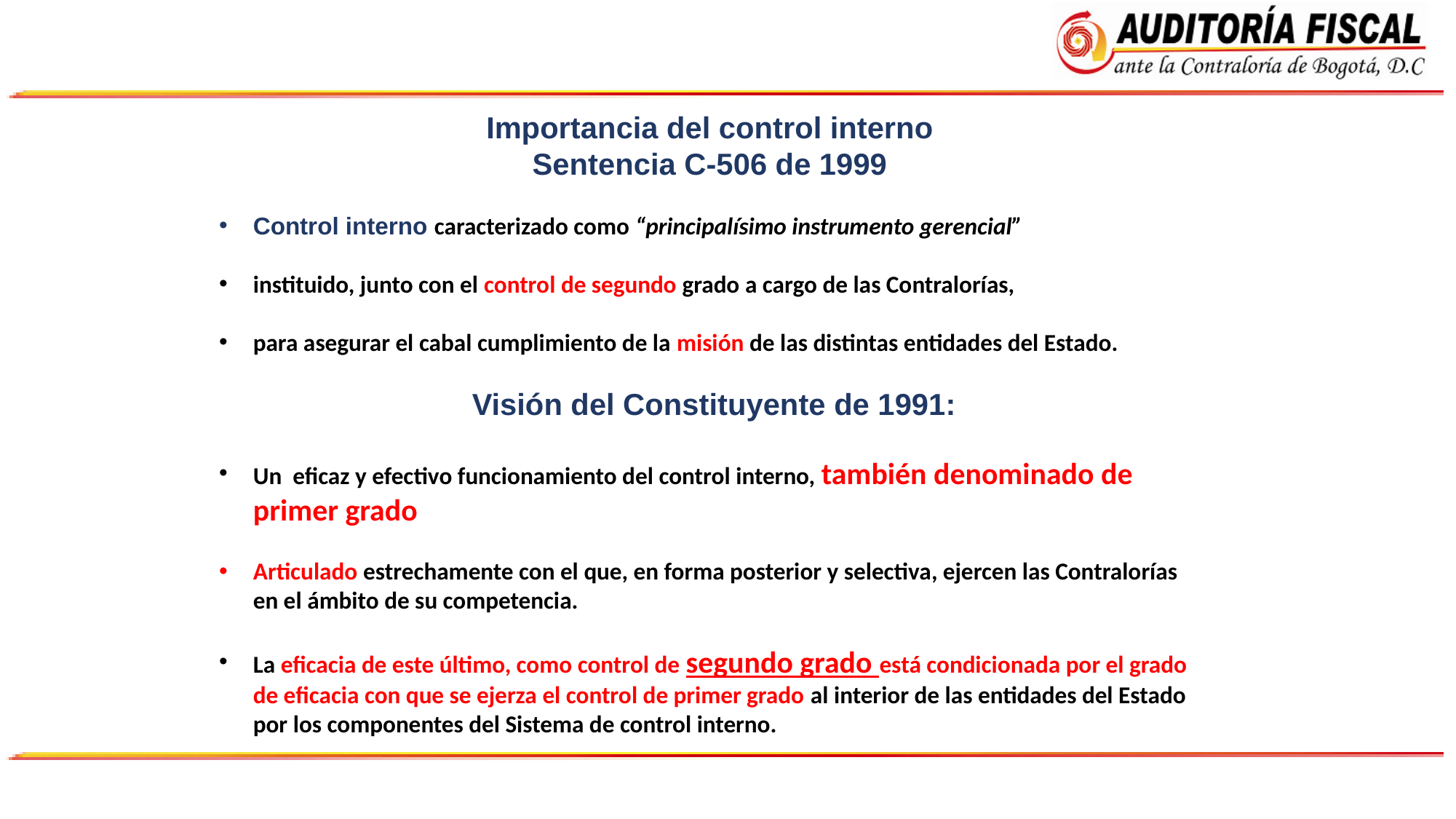

Importancia del control interno
Sentencia C-506 de 1999

Control interno caracterizado como “principalísimo instrumento gerencial”

instituido, junto con el control de segundo grado a cargo de las Contralorías,

para asegurar el cabal cumplimiento de la misión de las distintas entidades del Estado.

Visión del Constituyente de 1991:

Un  eficaz y efectivo funcionamiento del control interno, también denominado de primer grado

Articulado estrechamente con el que, en forma posterior y selectiva, ejercen las Contralorías en el ámbito de su competencia.

La eficacia de este último, como control de segundo grado está condicionada por el grado de eficacia con que se ejerza el control de primer grado al interior de las entidades del Estado por los componentes del Sistema de control interno.

Total Procesos
5.045